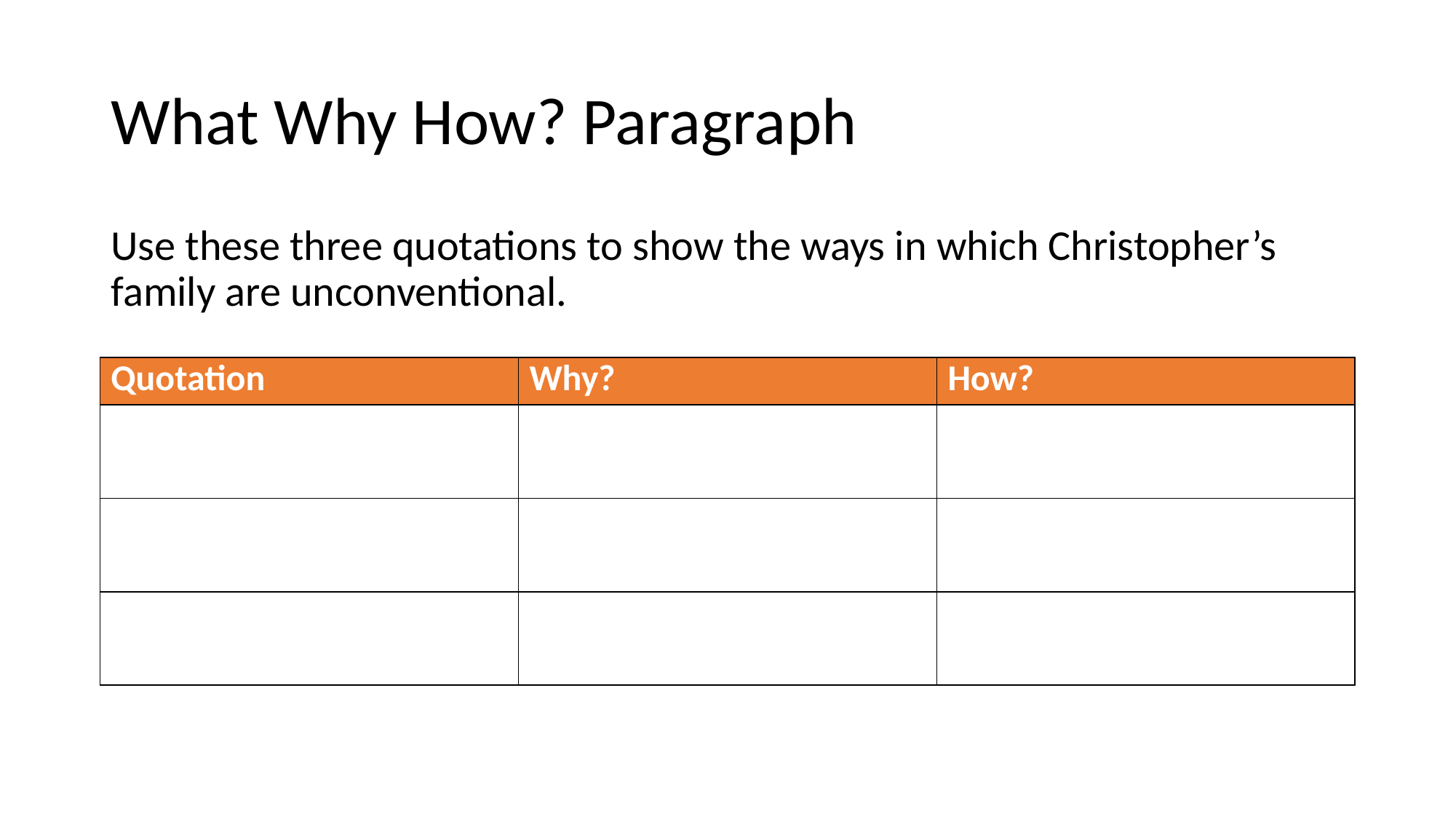

# What Why How? Paragraph
Use these three quotations to show the ways in which Christopher’s family are unconventional.
| Quotation | Why? | How? |
| --- | --- | --- |
|  |  |  |
|  |  |  |
|  |  |  |